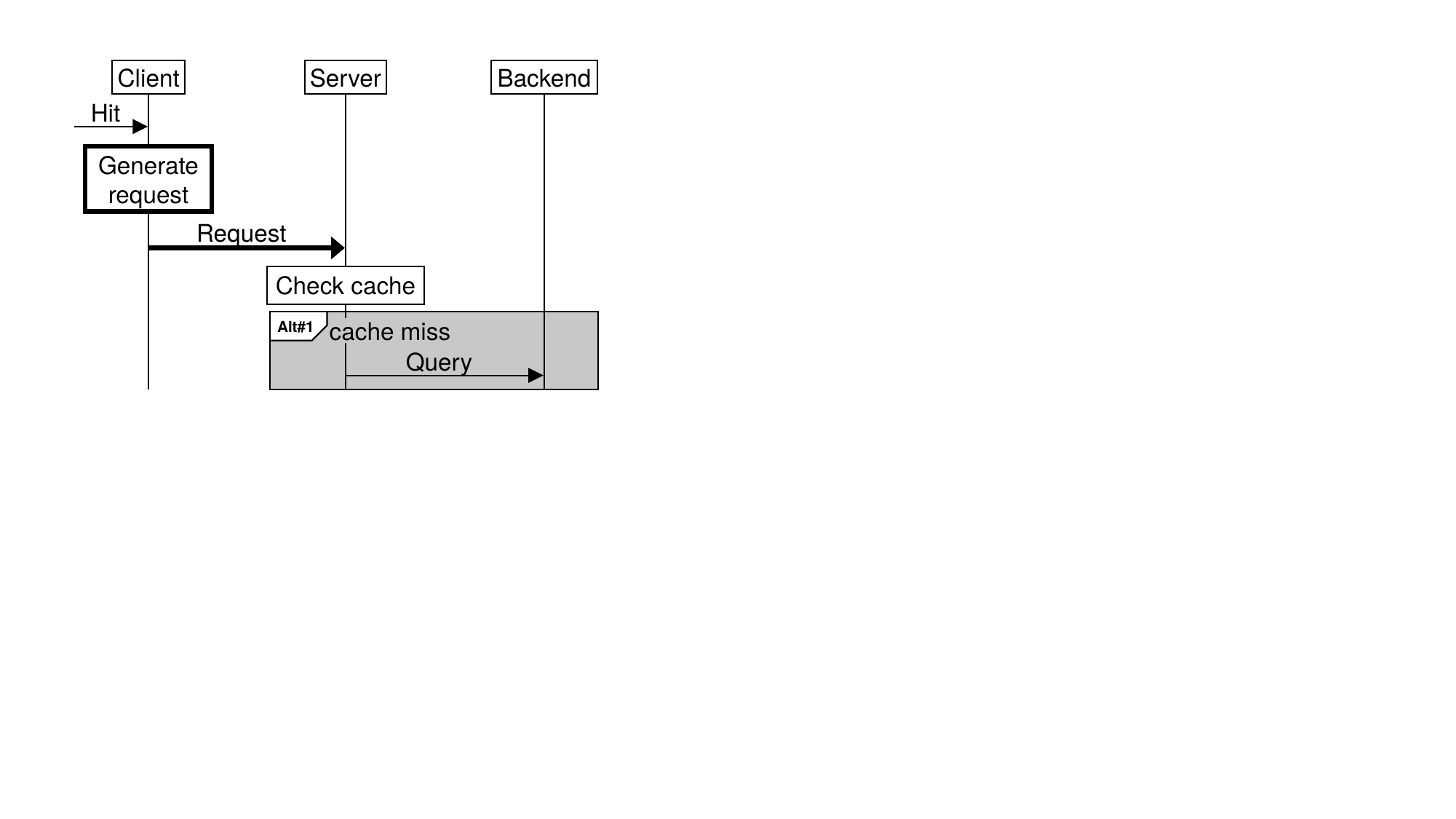

Client
Server
Backend
Hit
Generate
request
Request
Check cache

Alt#1
cache miss
Query